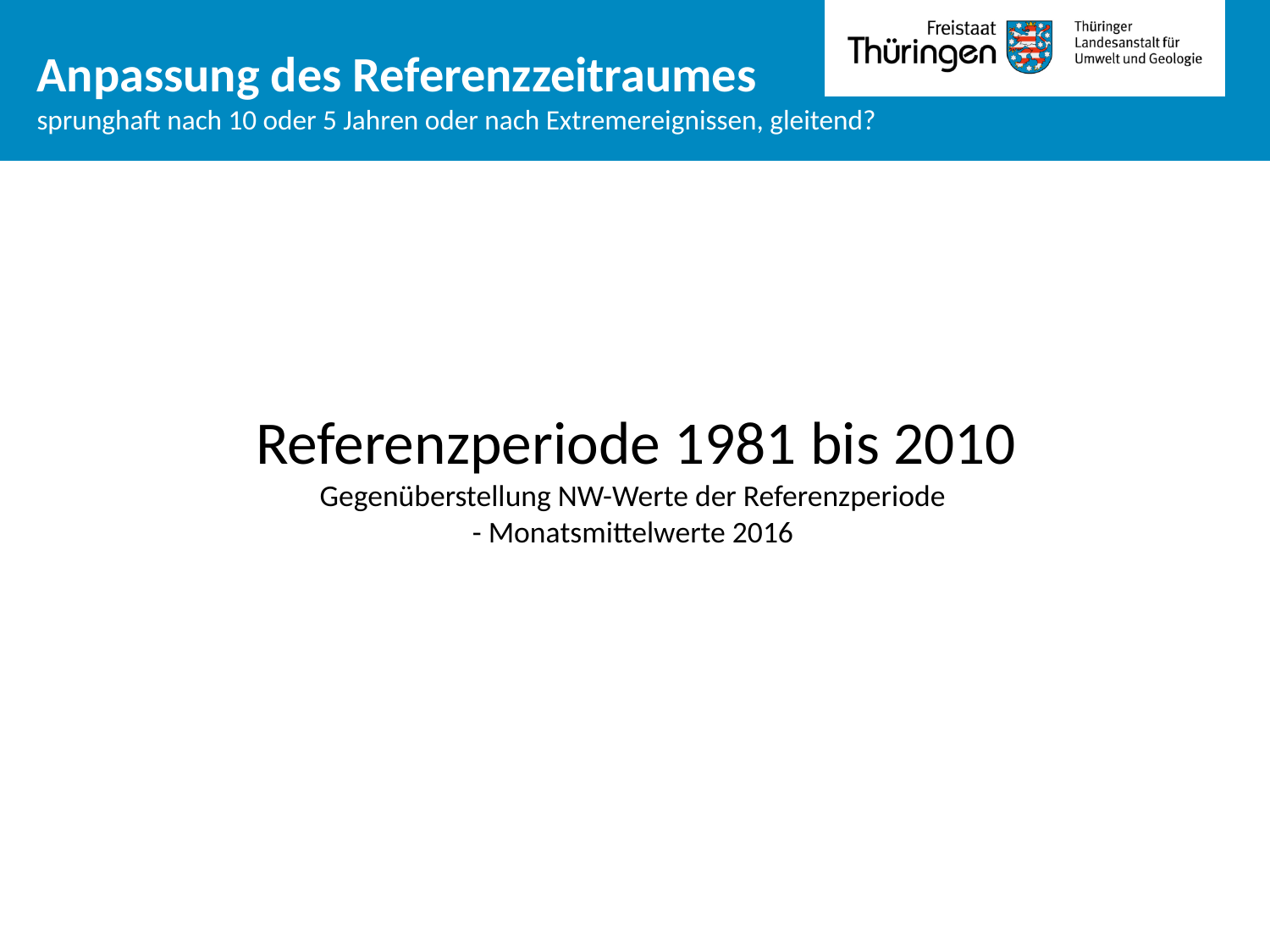

Anpassung des Referenzzeitraumes
sprunghaft nach 10 oder 5 Jahren oder nach Extremereignissen, gleitend?
Referenzperiode 1981 bis 2010
Gegenüberstellung NW-Werte der Referenzperiode
- Monatsmittelwerte 2016